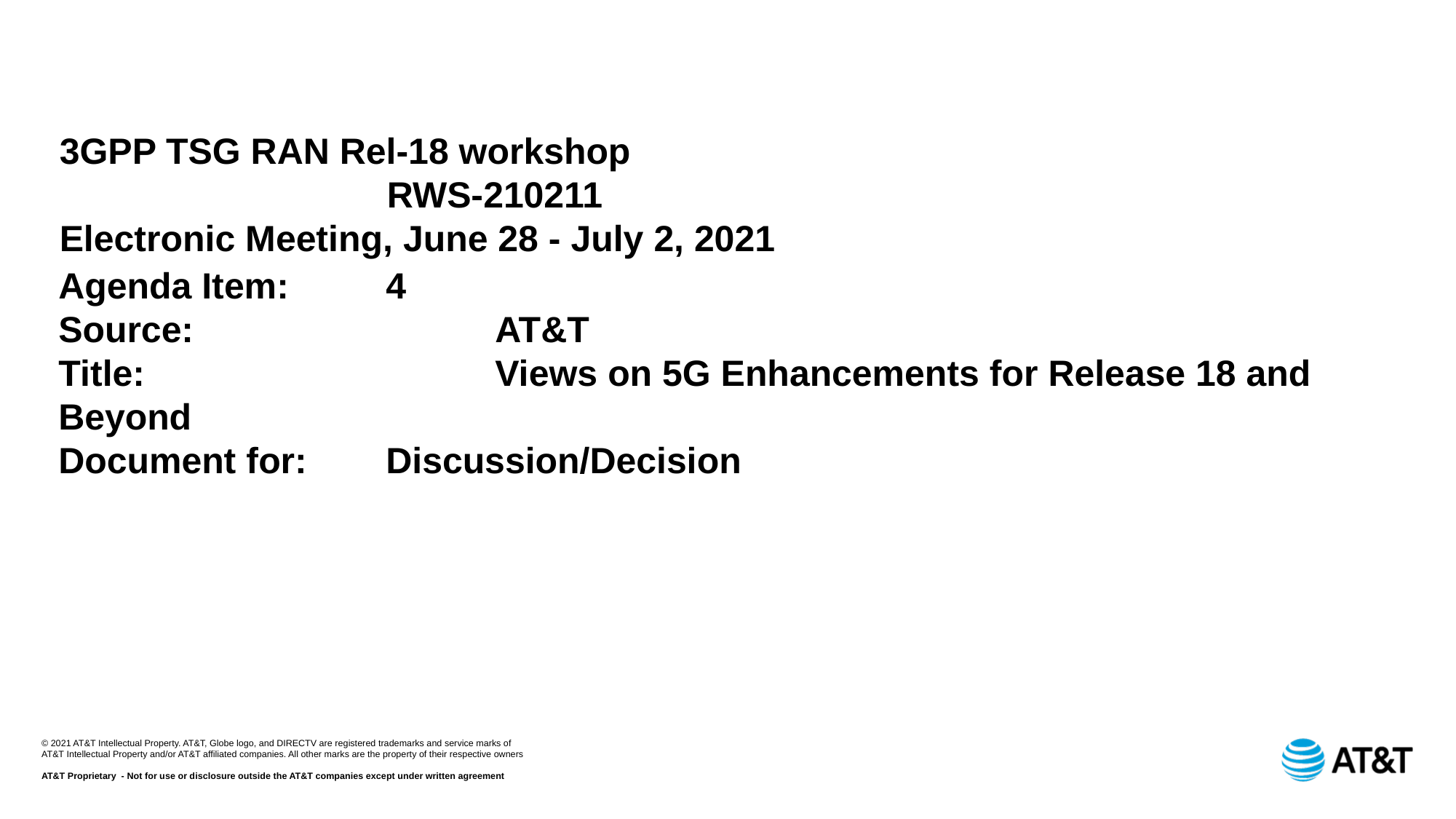

3GPP TSG RAN Rel-18 workshop										RWS-210211
Electronic Meeting, June 28 - July 2, 2021
# Agenda Item: 	4 Source: 			AT&T Title: 				Views on 5G Enhancements for Release 18 and Beyond Document for: 	Discussion/Decision